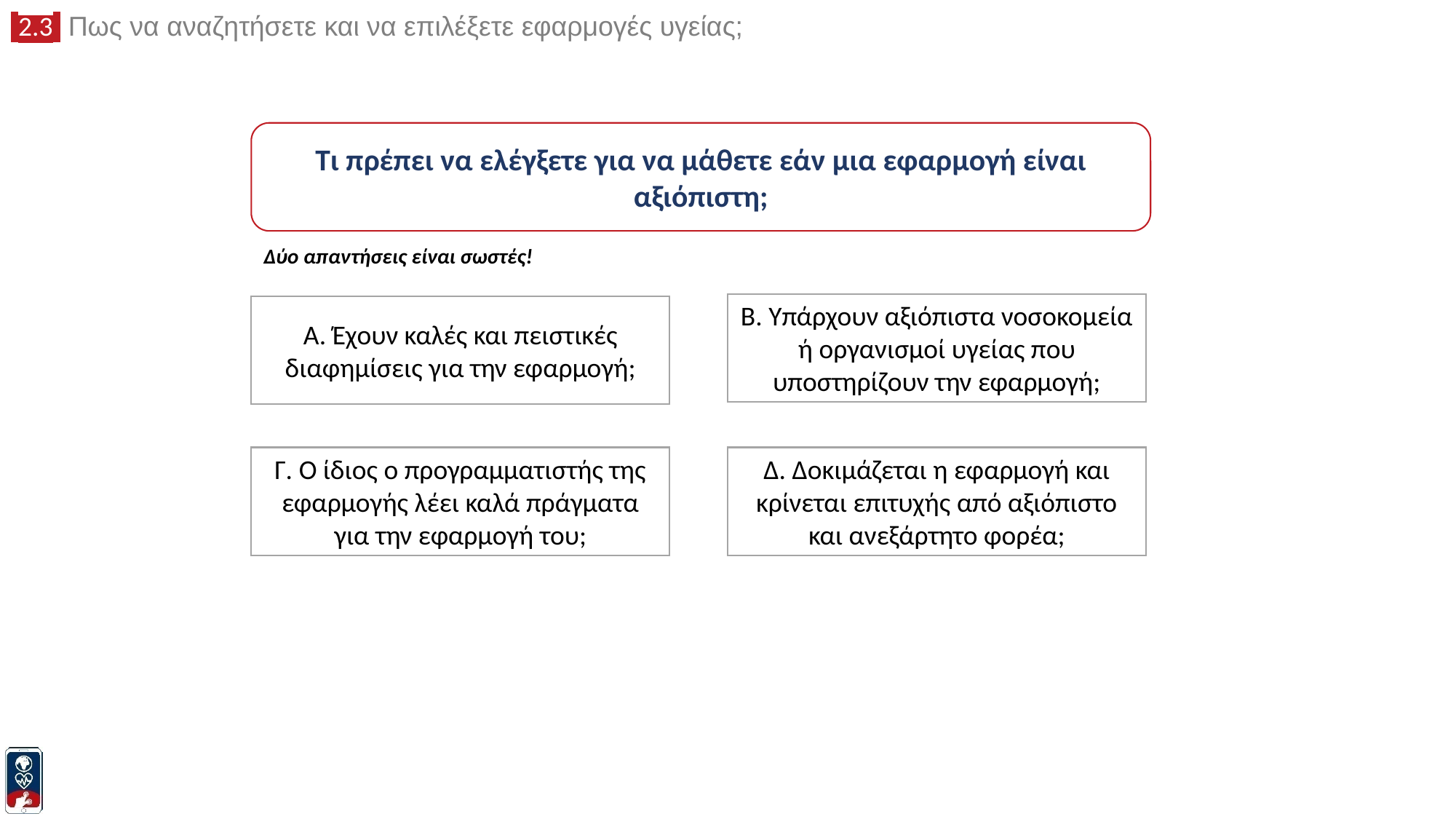

Τι πρέπει να ελέγξετε για να μάθετε εάν μια εφαρμογή είναι αξιόπιστη;
Δύο απαντήσεις είναι σωστές!
B. Υπάρχουν αξιόπιστα νοσοκομεία ή οργανισμοί υγείας που υποστηρίζουν την εφαρμογή;
A. Έχουν καλές και πειστικές διαφημίσεις για την εφαρμογή;
Δ. Δοκιμάζεται η εφαρμογή και κρίνεται επιτυχής από αξιόπιστο και ανεξάρτητο φορέα;
Γ. Ο ίδιος ο προγραμματιστής της εφαρμογής λέει καλά πράγματα για την εφαρμογή του;